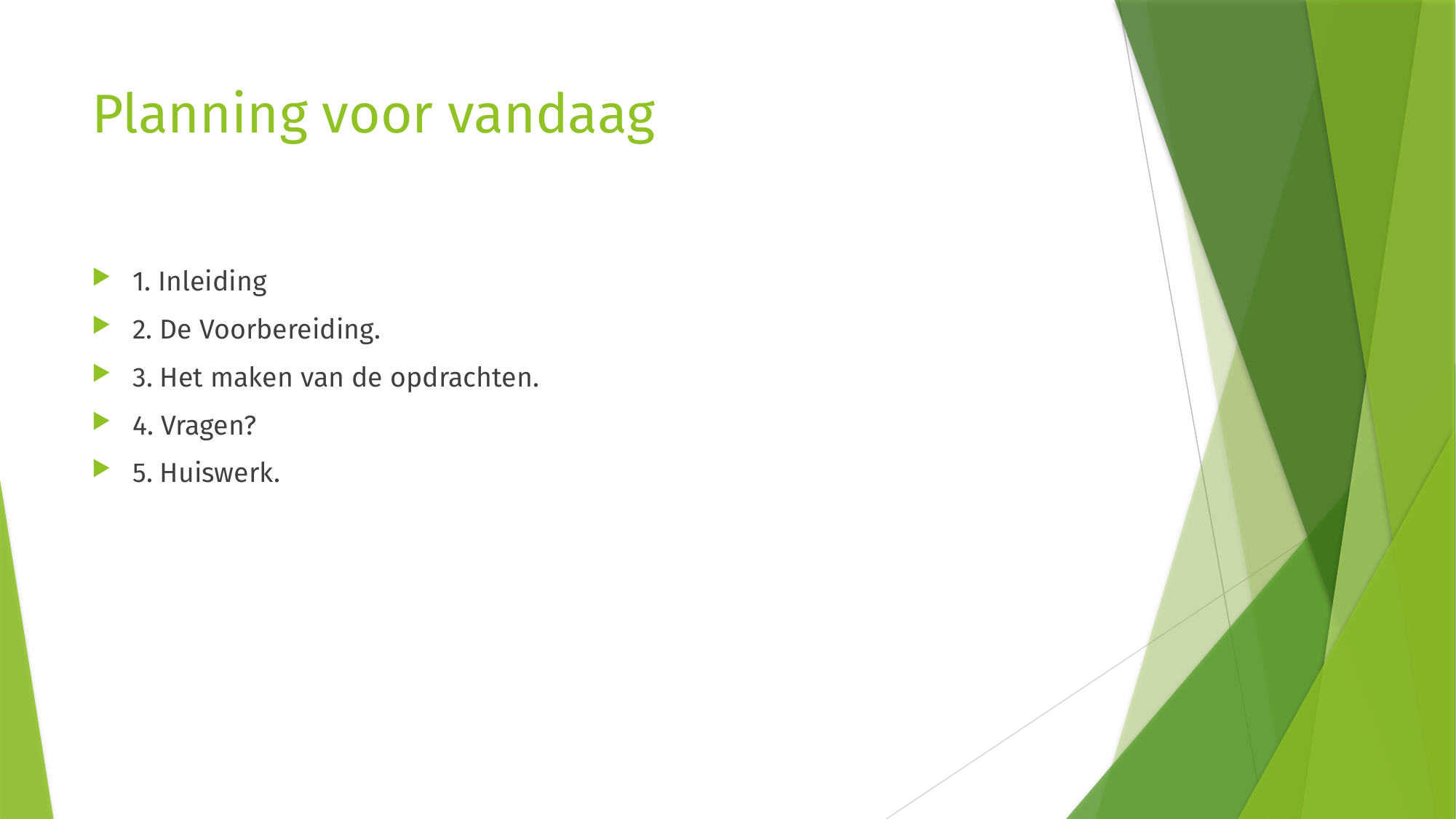

# Planning voor vandaag
1. Inleiding
2. De Voorbereiding.
3. Het maken van de opdrachten.
4. Vragen?
5. Huiswerk.